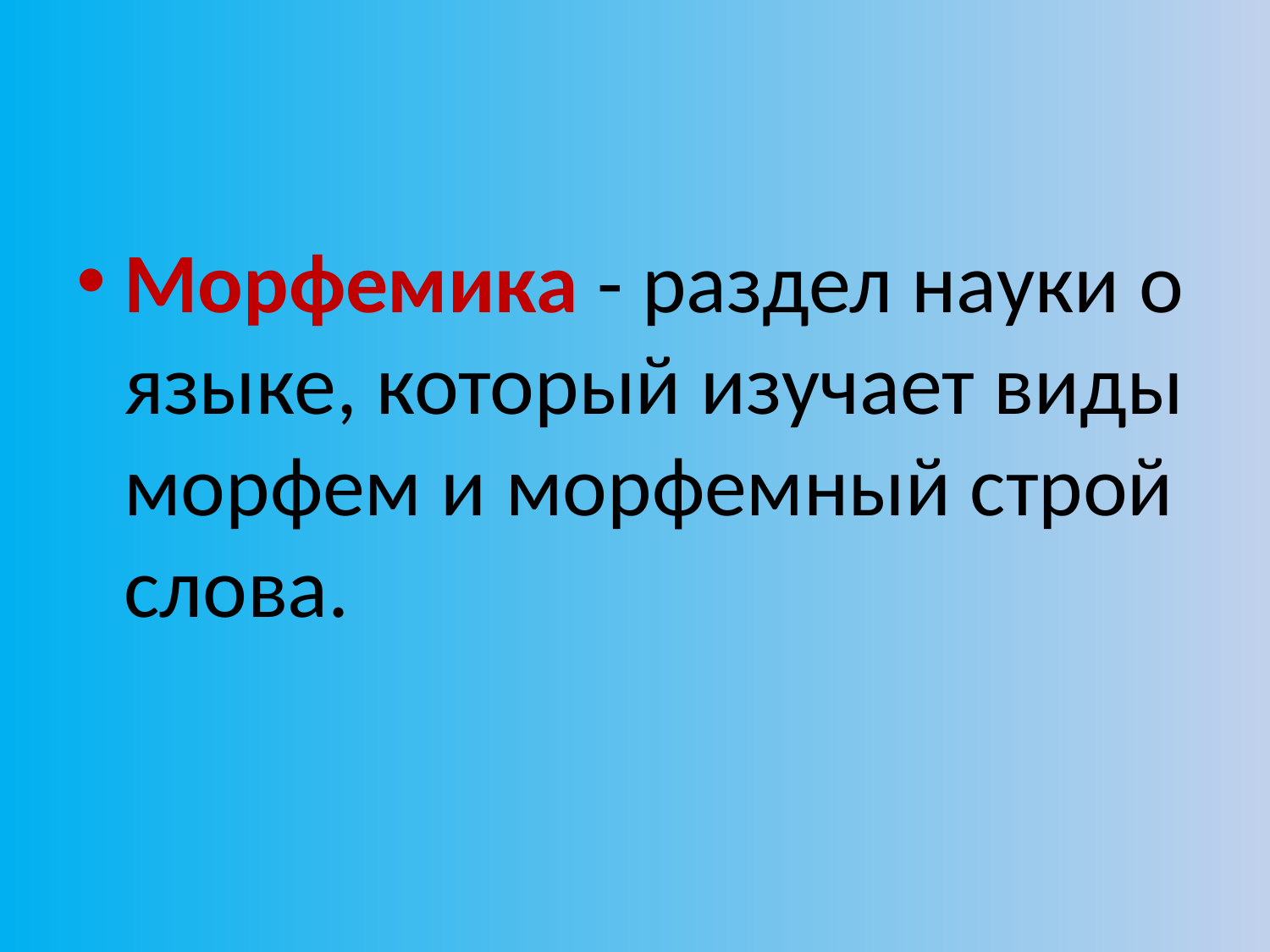

Морфемика - раздел науки о языке, который изучает виды морфем и морфемный строй слова.